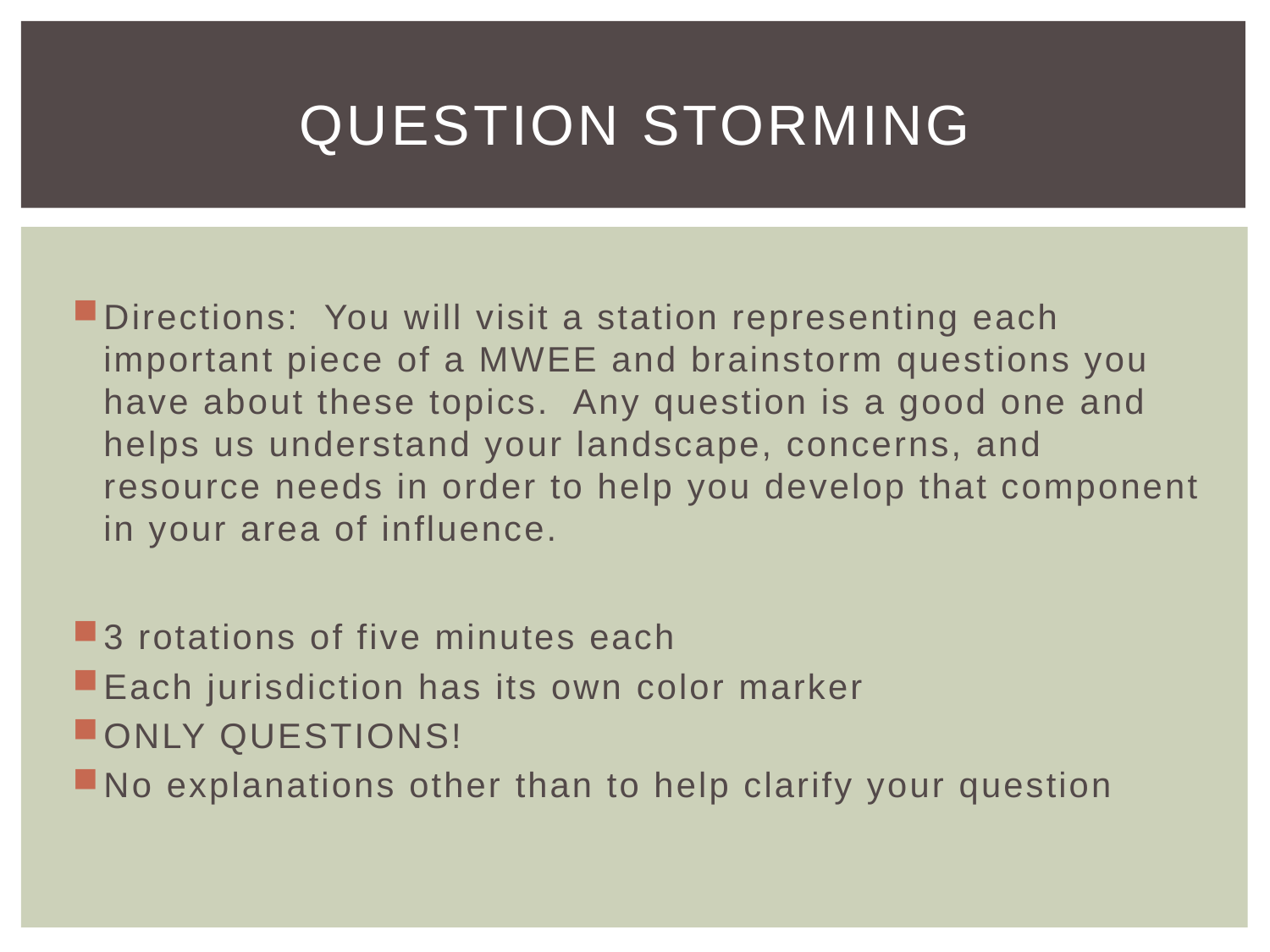

# Question Storming

Directions:  You will visit a station representing each important piece of a MWEE and brainstorm questions you have about these topics.  Any question is a good one and helps us understand your landscape, concerns, and resource needs in order to help you develop that component in your area of influence.

3 rotations of five minutes each
Each jurisdiction has its own color marker
ONLY QUESTIONS!
No explanations other than to help clarify your question